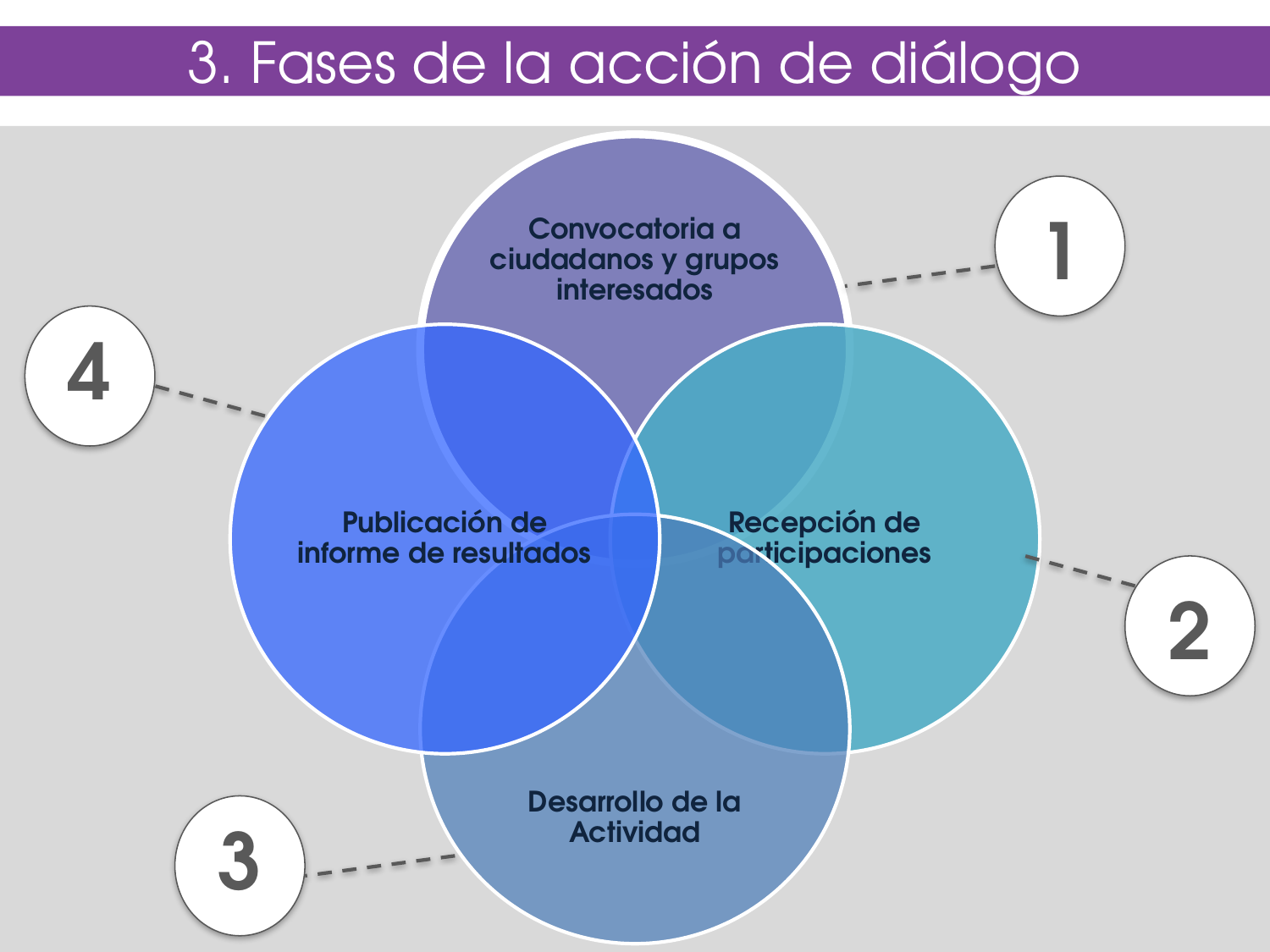

3. Fases de la acción de diálogo
Convocatoria a ciudadanos y grupos interesados
Recepción de participaciones
Desarrollo de la Actividad
Publicación de informe de resultados

1

4

2

3